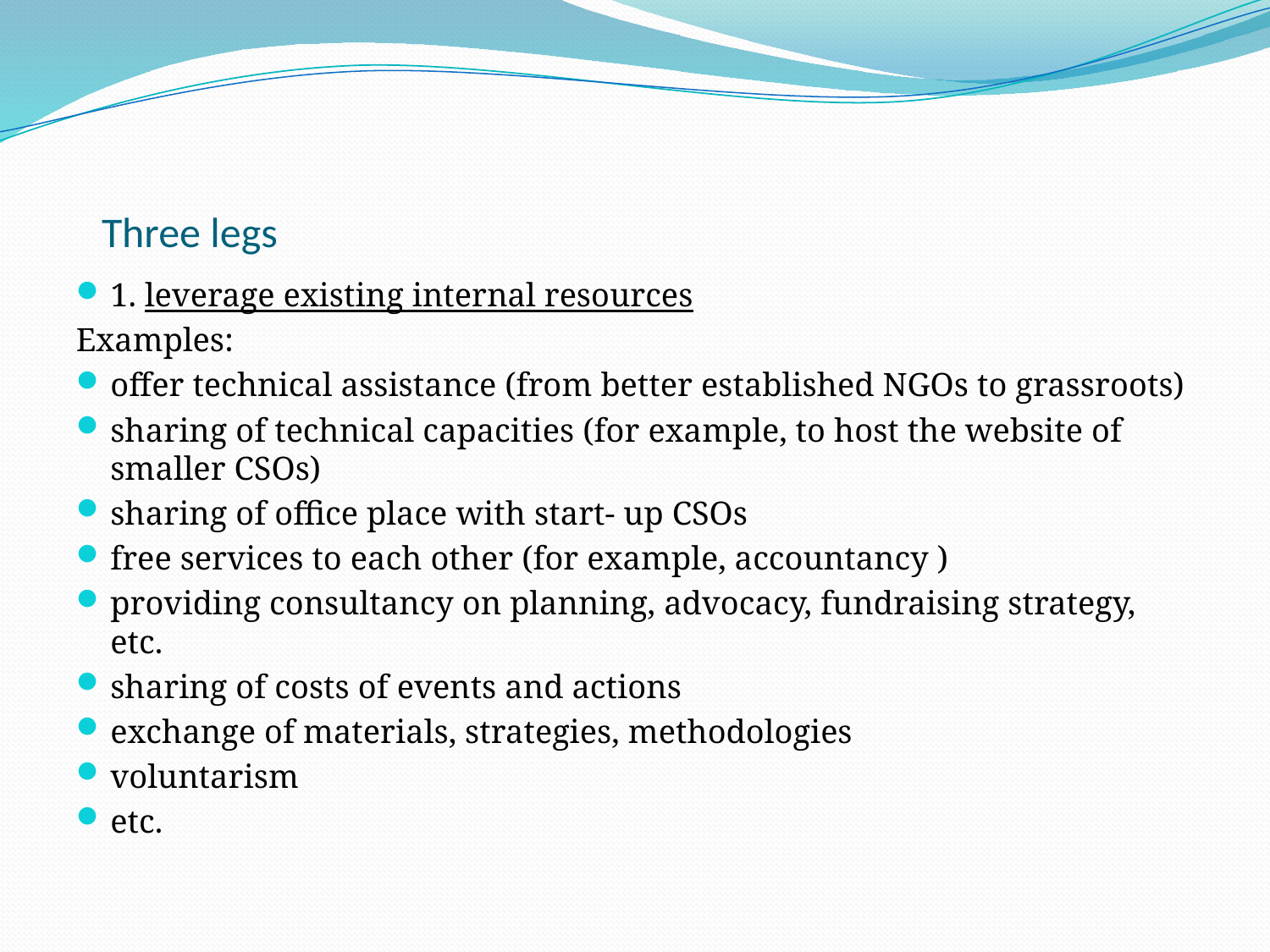

# Three legs
1. leverage existing internal resources
Examples:
offer technical assistance (from better established NGOs to grassroots)
sharing of technical capacities (for example, to host the website of smaller CSOs)
sharing of office place with start- up CSOs
free services to each other (for example, accountancy )
providing consultancy on planning, advocacy, fundraising strategy, etc.
sharing of costs of events and actions
exchange of materials, strategies, methodologies
voluntarism
etc.